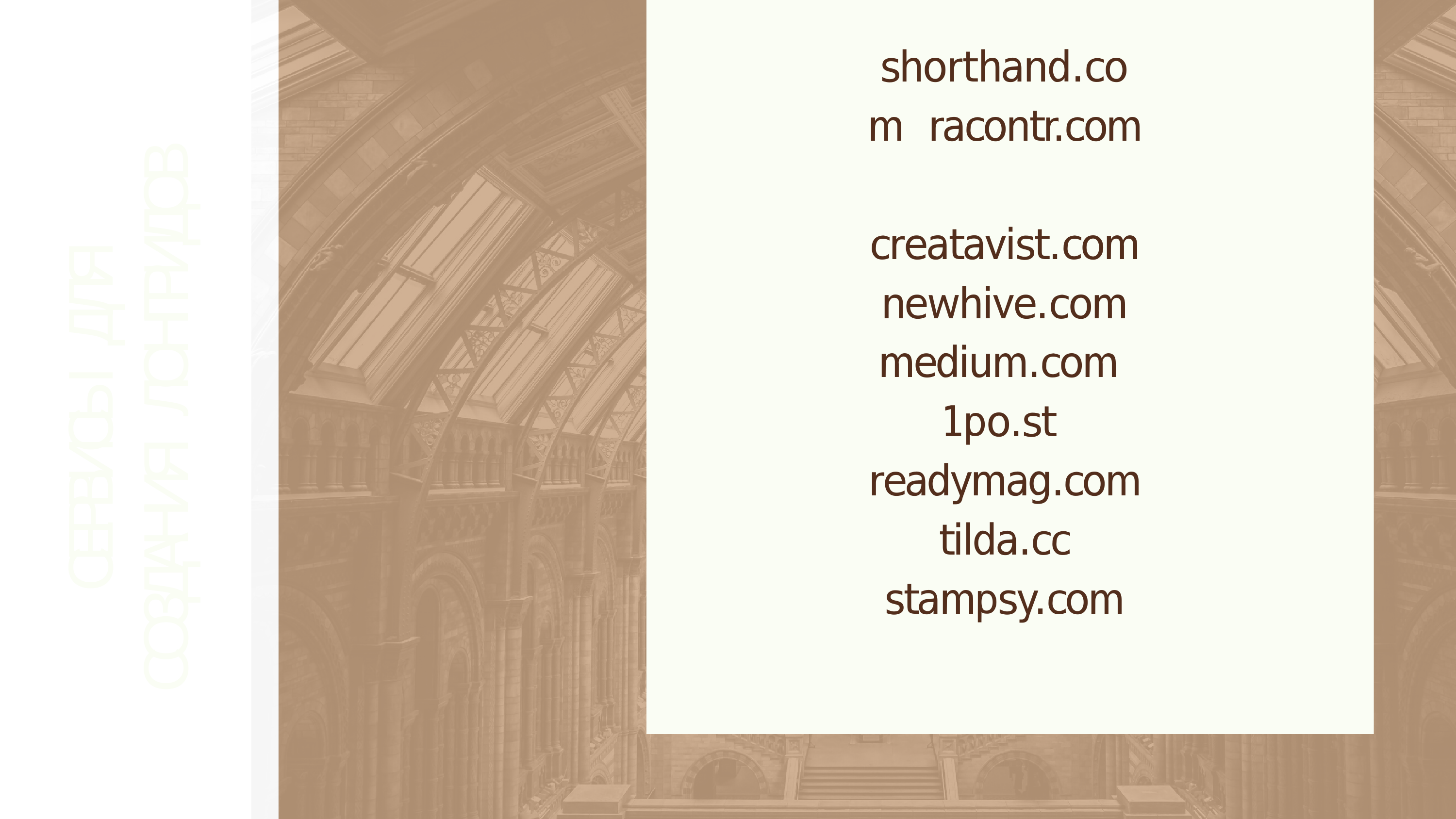

shorthand.com  racontr.com  creatavist.com  newhive.com  medium.com  1po.st  readymag.com  tilda.cc  stampsy.com
СЕРВИСЫ ДЛЯ
СОЗДАНИЯ ЛОНГРИДОВ